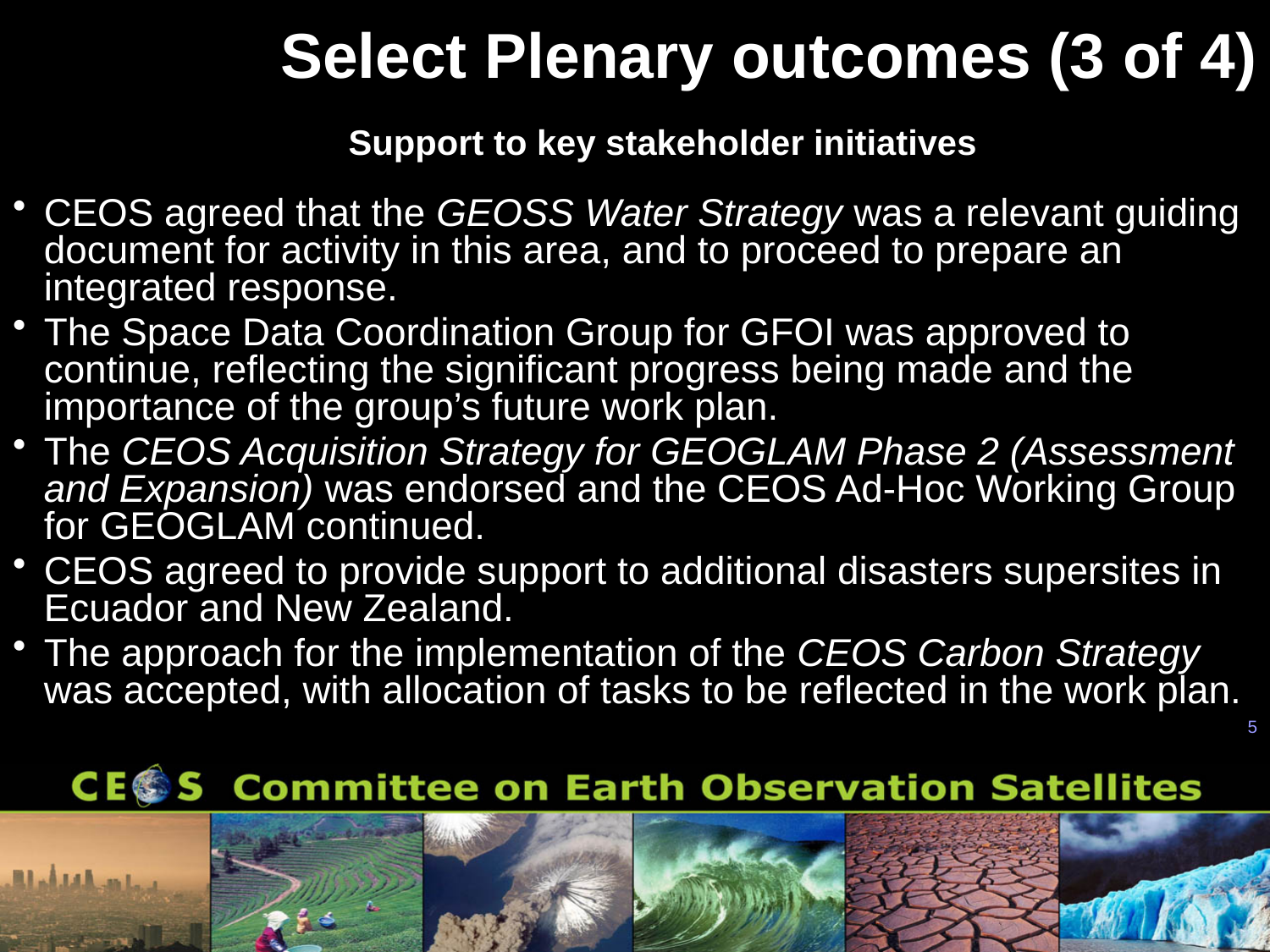

Select Plenary outcomes (3 of 4)
Support to key stakeholder initiatives
CEOS agreed that the GEOSS Water Strategy was a relevant guiding document for activity in this area, and to proceed to prepare an integrated response.
The Space Data Coordination Group for GFOI was approved to continue, reflecting the significant progress being made and the importance of the group’s future work plan.
The CEOS Acquisition Strategy for GEOGLAM Phase 2 (Assessment and Expansion) was endorsed and the CEOS Ad-Hoc Working Group for GEOGLAM continued.
CEOS agreed to provide support to additional disasters supersites in Ecuador and New Zealand.
The approach for the implementation of the CEOS Carbon Strategy was accepted, with allocation of tasks to be reflected in the work plan.
5